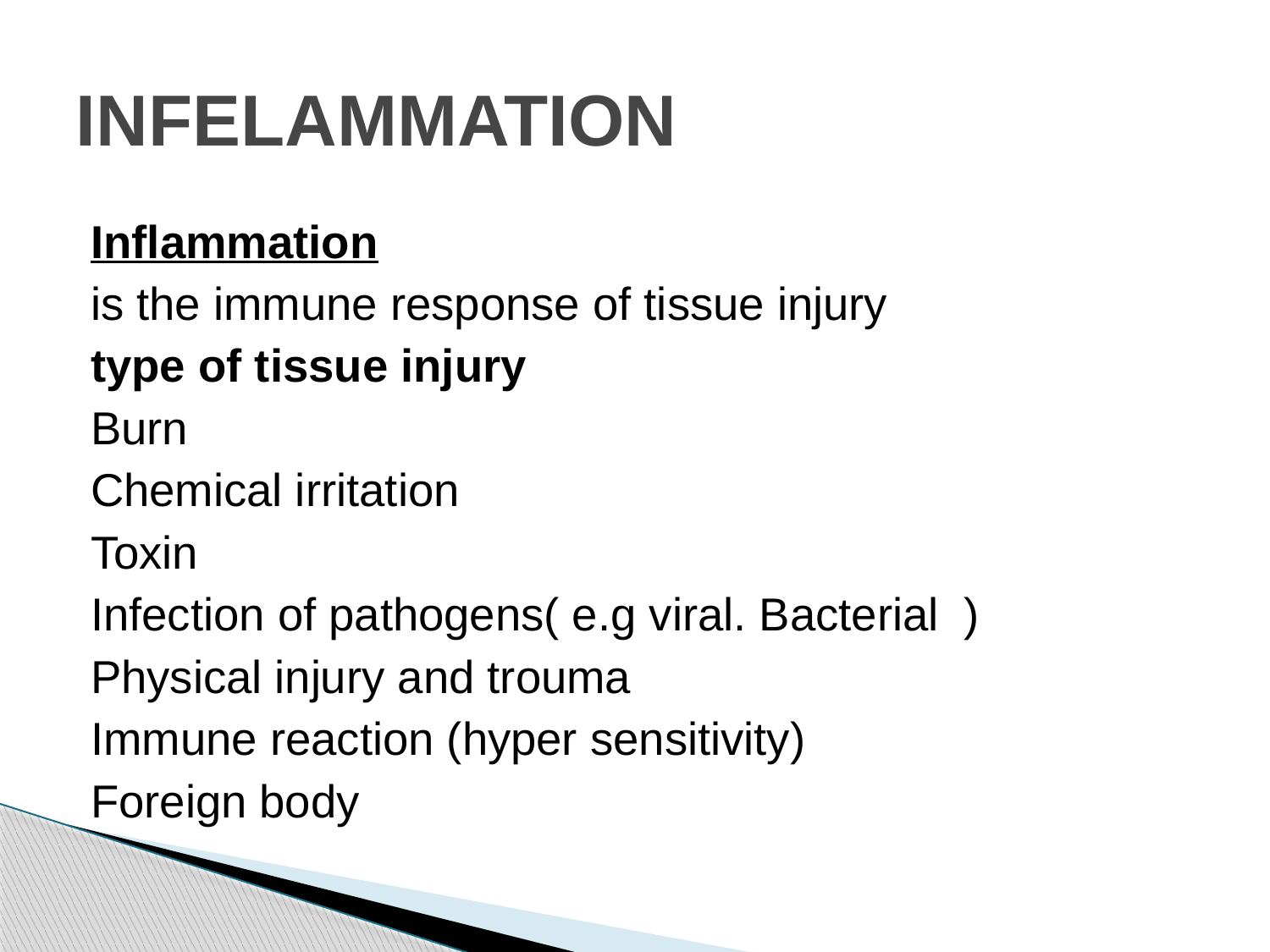

# INFELAMMATION
Inflammation
is the immune response of tissue injury
type of tissue injury
Burn
Chemical irritation
Toxin
Infection of pathogens( e.g viral. Bacterial  )
Physical injury and trouma
Immune reaction (hyper sensitivity)
Foreign body